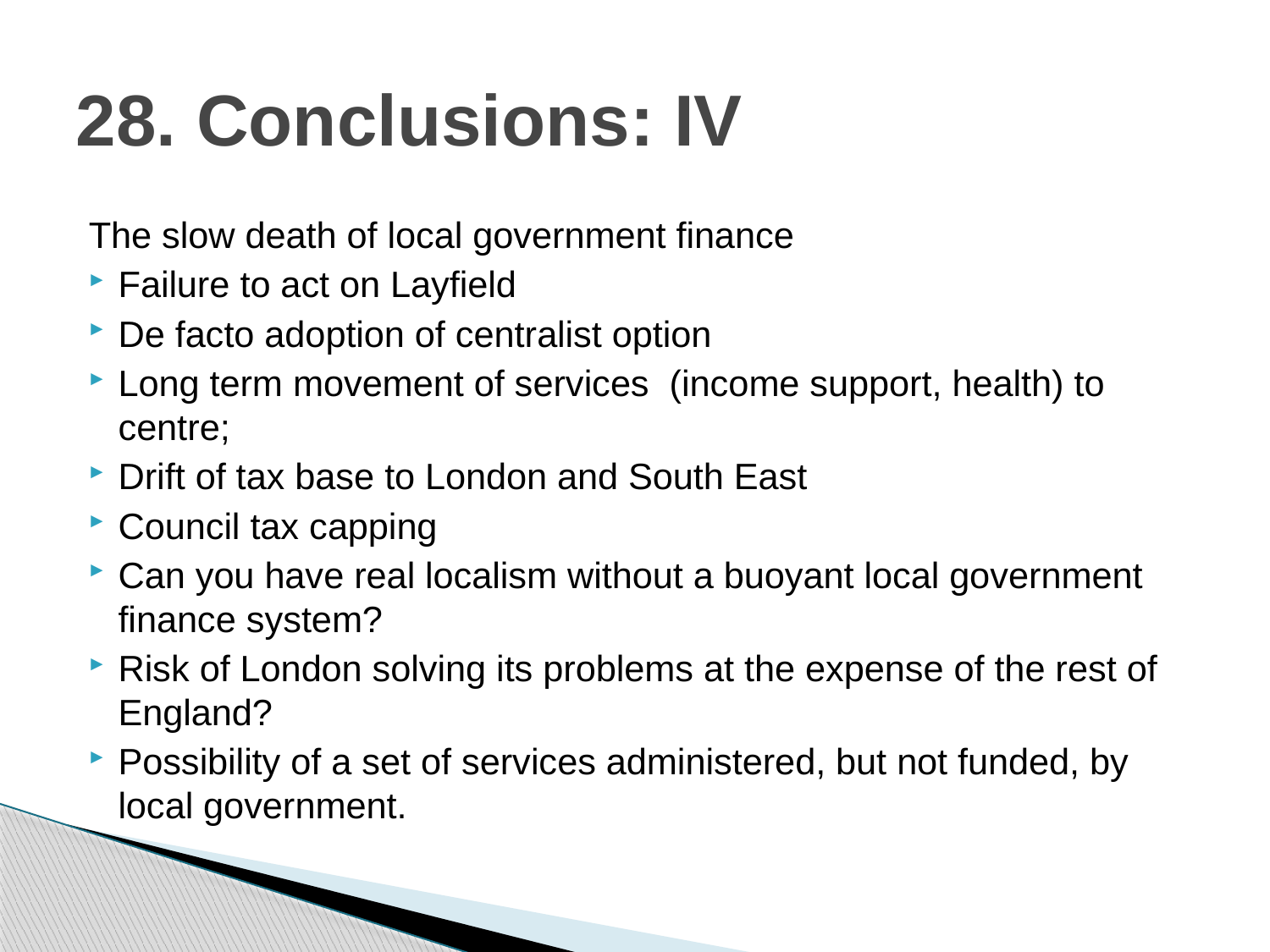

# 28. Conclusions: IV
The slow death of local government finance
Failure to act on Layfield
De facto adoption of centralist option
Long term movement of services  (income support, health) to centre;
Drift of tax base to London and South East
Council tax capping
Can you have real localism without a buoyant local government finance system?
Risk of London solving its problems at the expense of the rest of England?
Possibility of a set of services administered, but not funded, by local government.